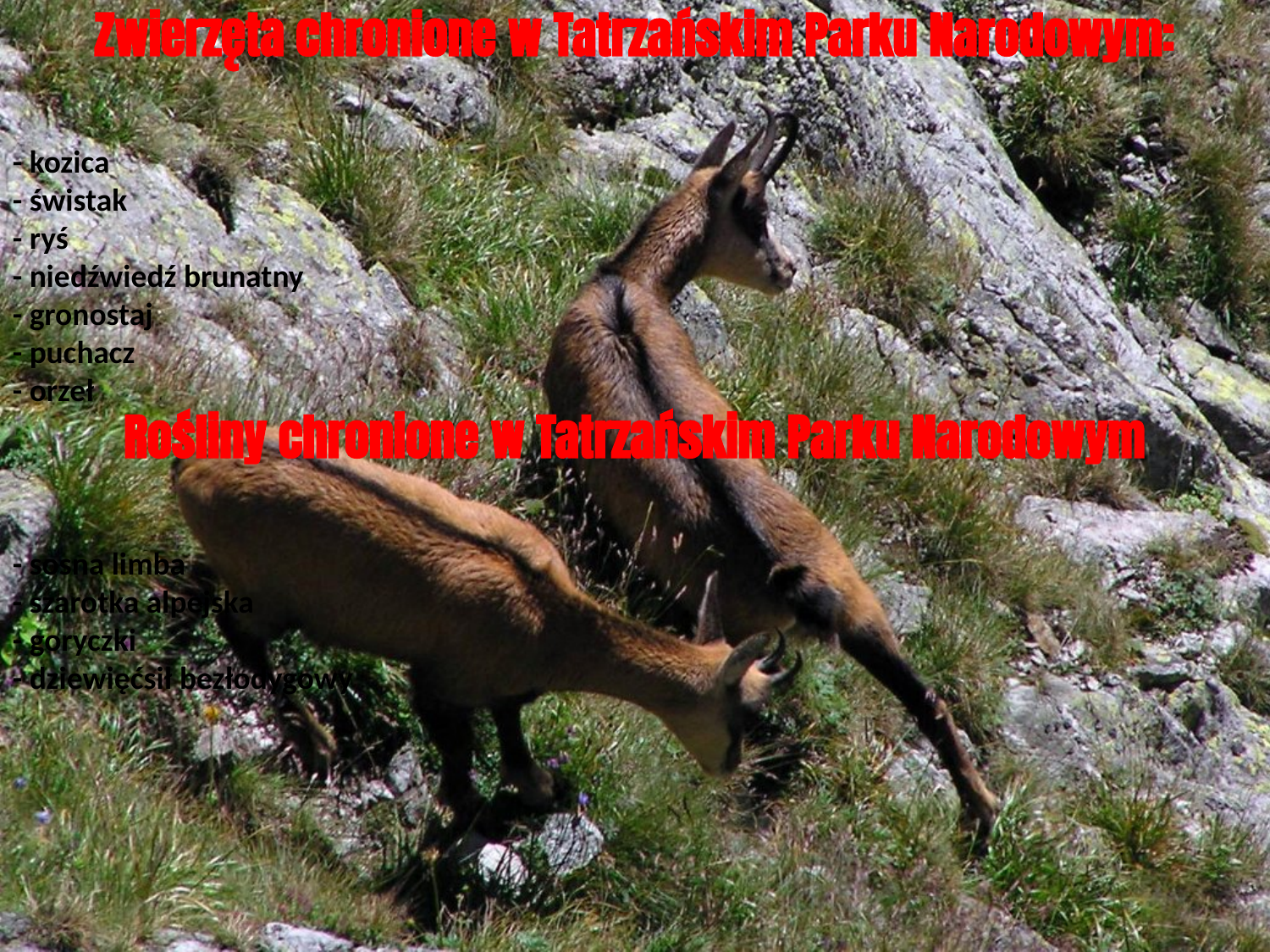

Zwierzęta chronione w Tatrzańskim Parku Narodowym:

- kozica
- świstak
- ryś
- niedźwiedź brunatny
- gronostaj
- puchacz
- orzeł
Rośliny chronione w Tatrzańskim Parku Narodowym

- sosna limba
- szarotka alpejska
- goryczki
- dziewięćsił bezłodygowy